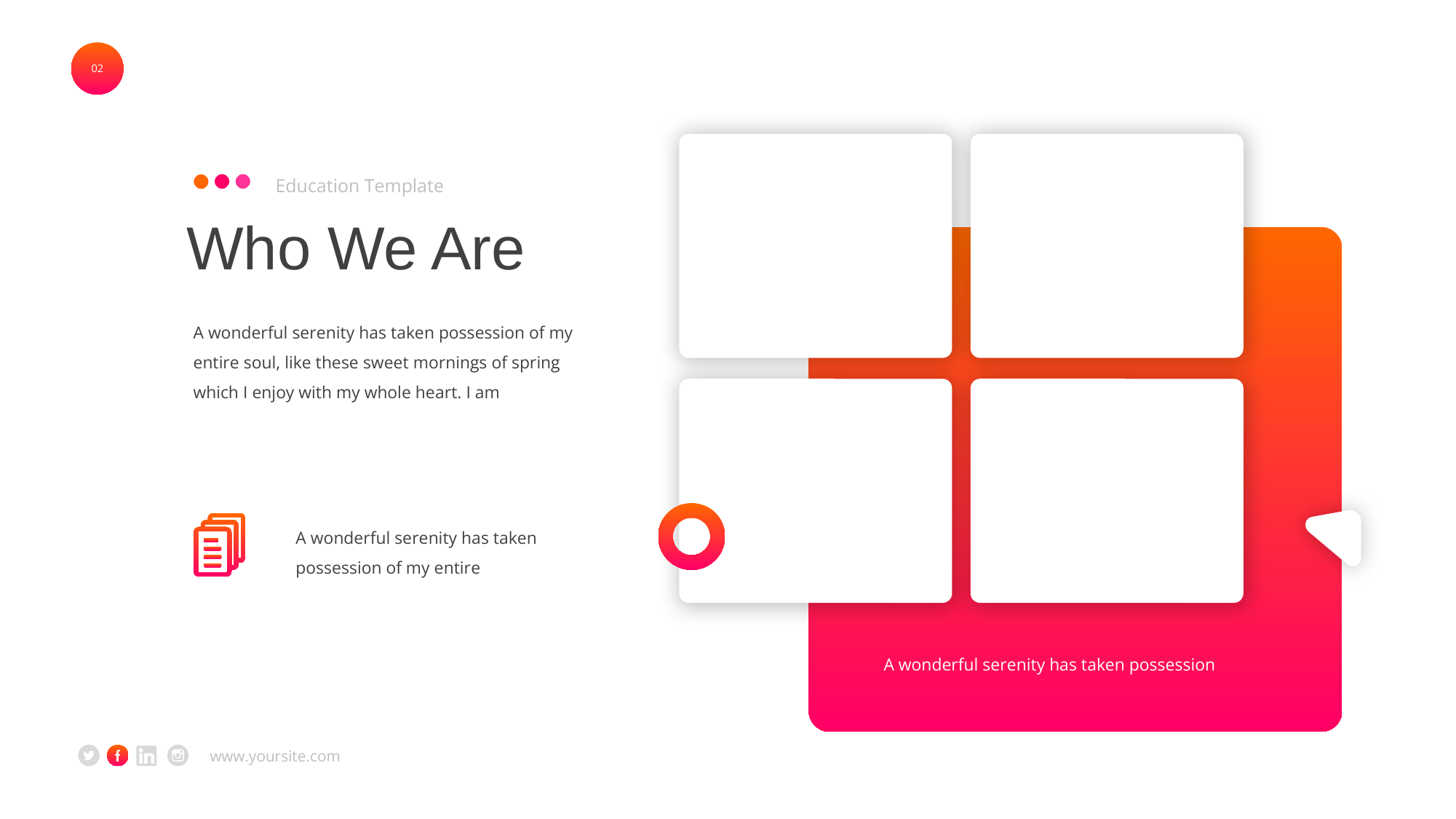

02

Education Template

Who We Are
A wonderful serenity has taken possession of my entire soul, like these sweet mornings of spring which I enjoy with my whole heart. I am

A wonderful serenity has taken possession of my entire

A wonderful serenity has taken possession
www.yoursite.com